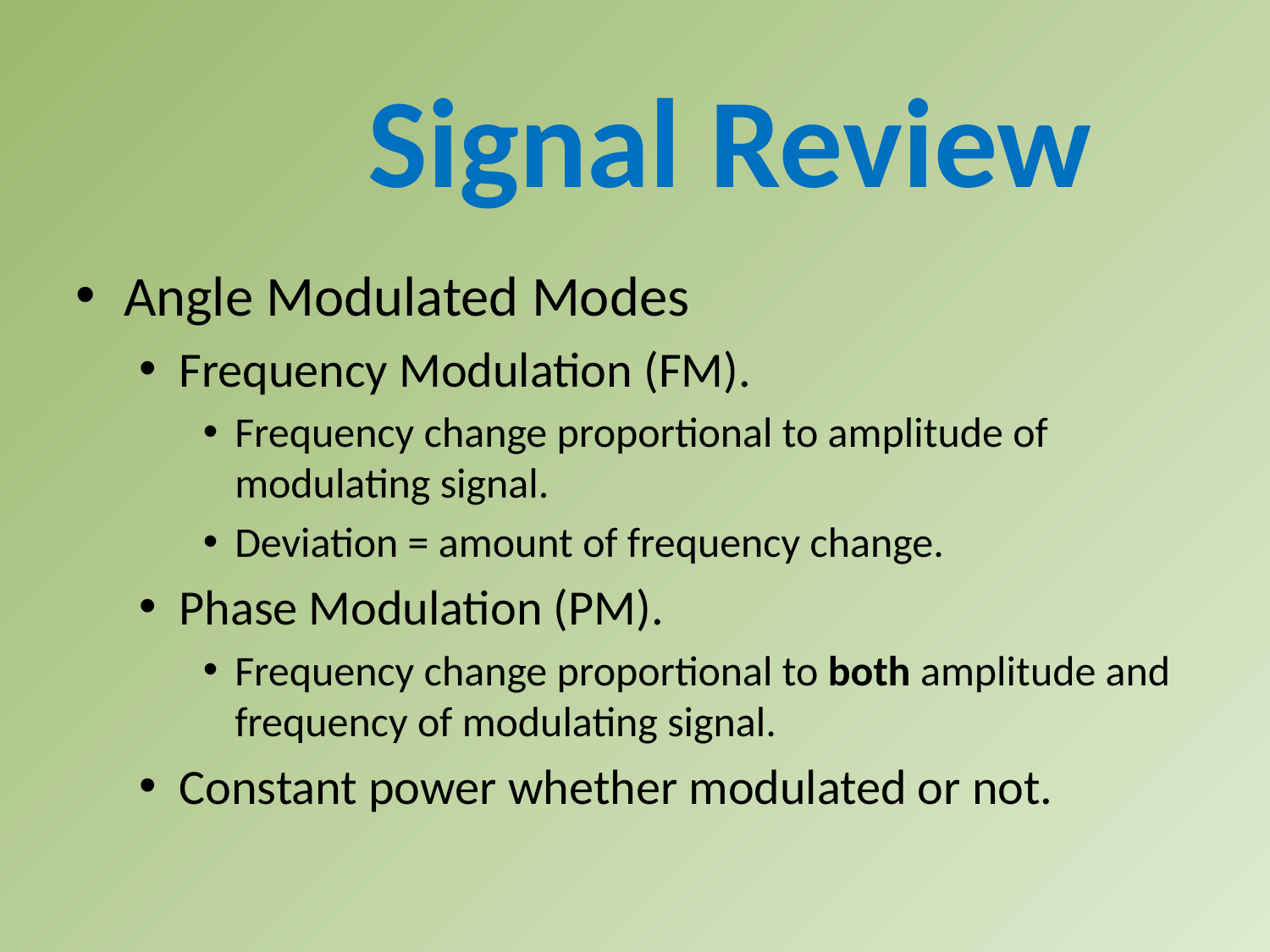

Signal Review
Angle Modulated Modes
Frequency Modulation (FM).
Frequency change proportional to amplitude of modulating signal.
Deviation = amount of frequency change.
Phase Modulation (PM).
Frequency change proportional to both amplitude and frequency of modulating signal.
Constant power whether modulated or not.